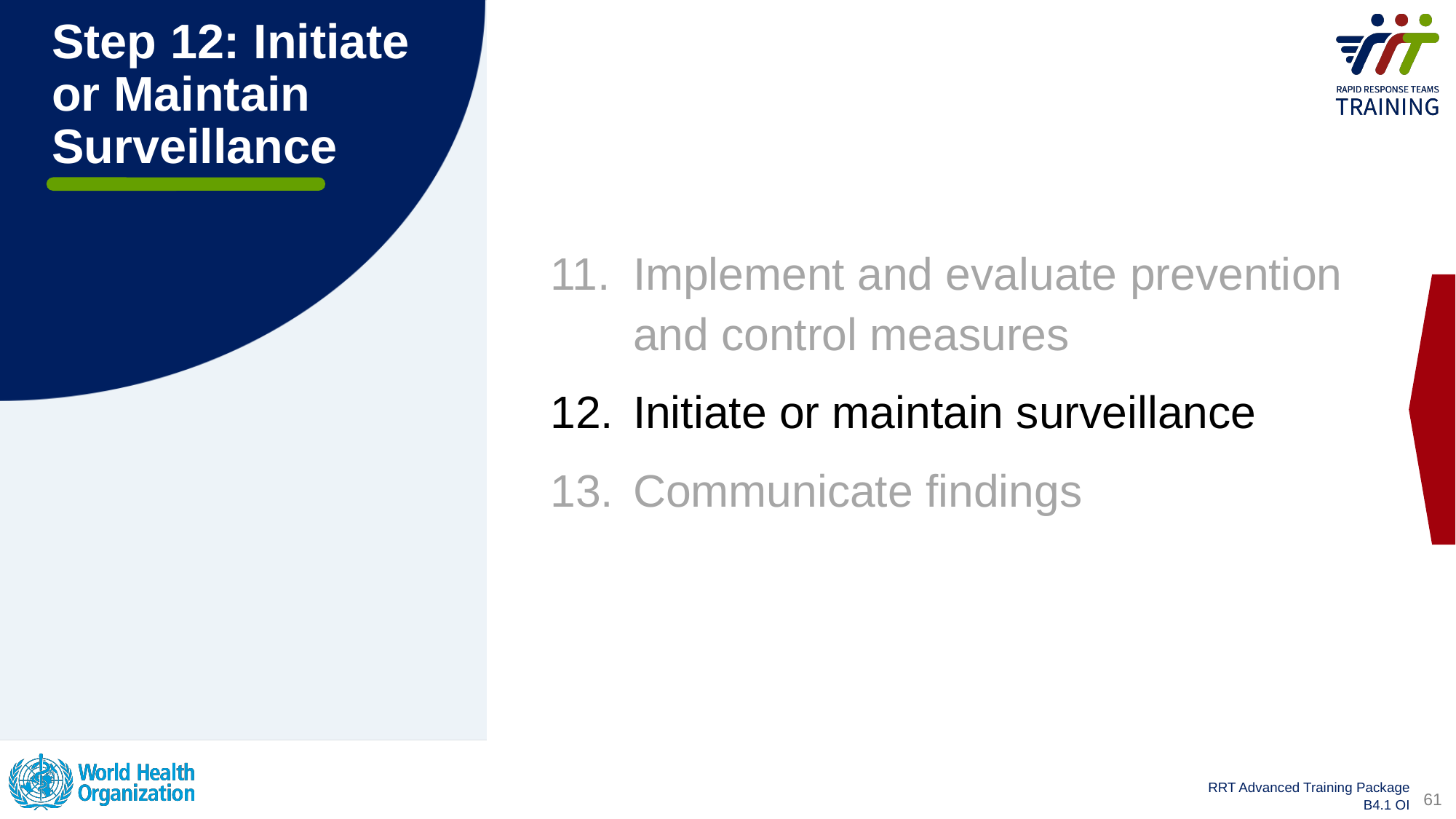

# Step 12: Initiate or Maintain Surveillance

Implement and evaluate prevention and control measures
Initiate or maintain surveillance
Communicate findings